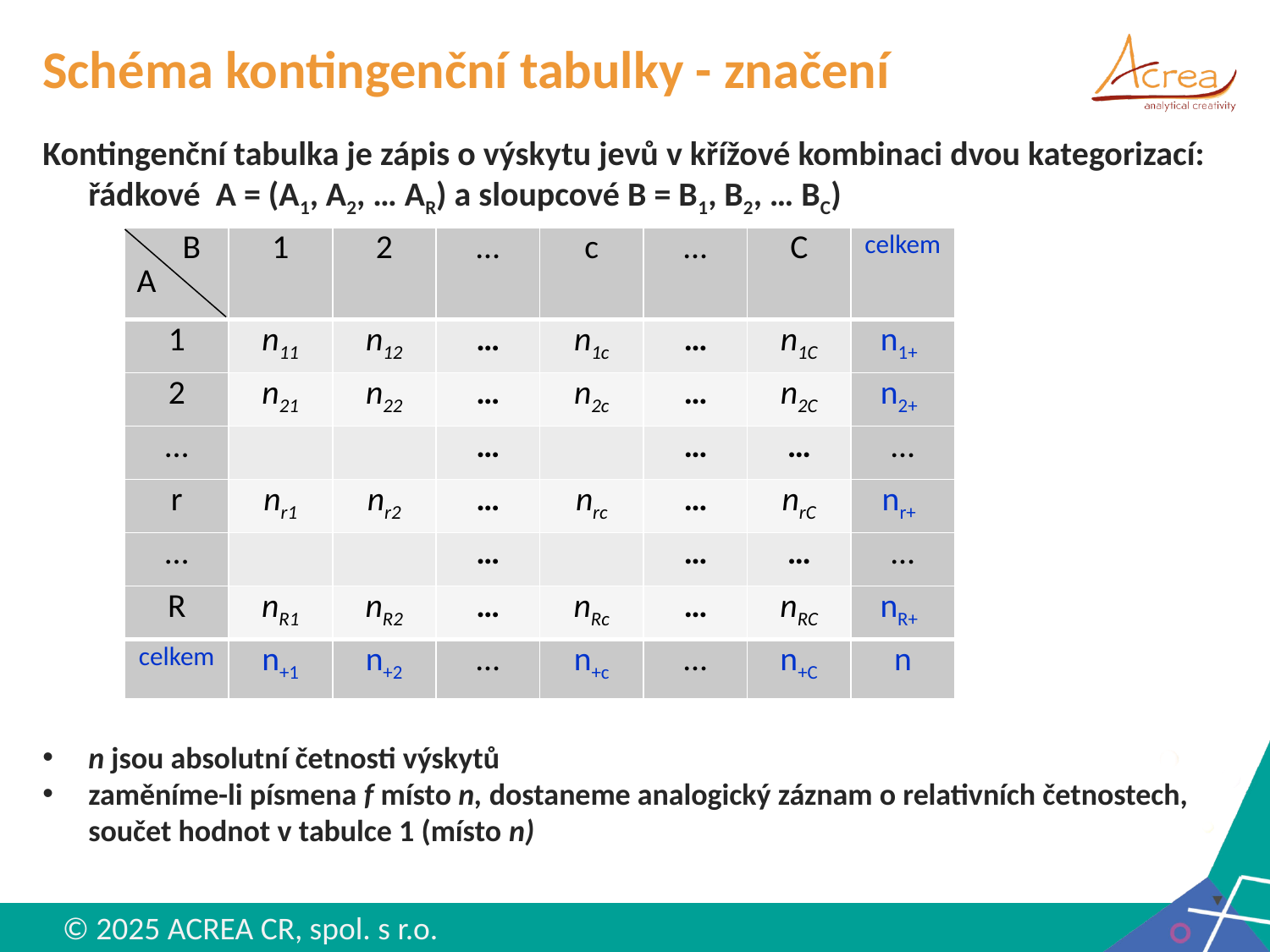

# Schéma kontingenční tabulky - značení
Kontingenční tabulka je zápis o výskytu jevů v křížové kombinaci dvou kategorizací: řádkové  A = (A1, A2, … AR) a sloupcové B = B1, B2, … BC)

n jsou absolutní četnosti výskytů
zaměníme-li písmena f místo n, dostaneme analogický záznam o relativních četnostech, součet hodnot v tabulce 1 (místo n)
| B A | 1 | 2 | … | c | … | C | celkem |
| --- | --- | --- | --- | --- | --- | --- | --- |
| 1 | n11 | n12 | … | n1c | … | n1C | n1+ |
| 2 | n21 | n22 | … | n2c | … | n2C | n2+ |
| … |  |  | … |  | … | … | … |
| r | nr1 | nr2 | … | nrc | … | nrC | nr+ |
| … |  |  | … |  | … | … | … |
| R | nR1 | nR2 | … | nRc | … | nRC | nR+ |
| celkem | n+1 | n+2 | … | n+c | … | n+C | n |